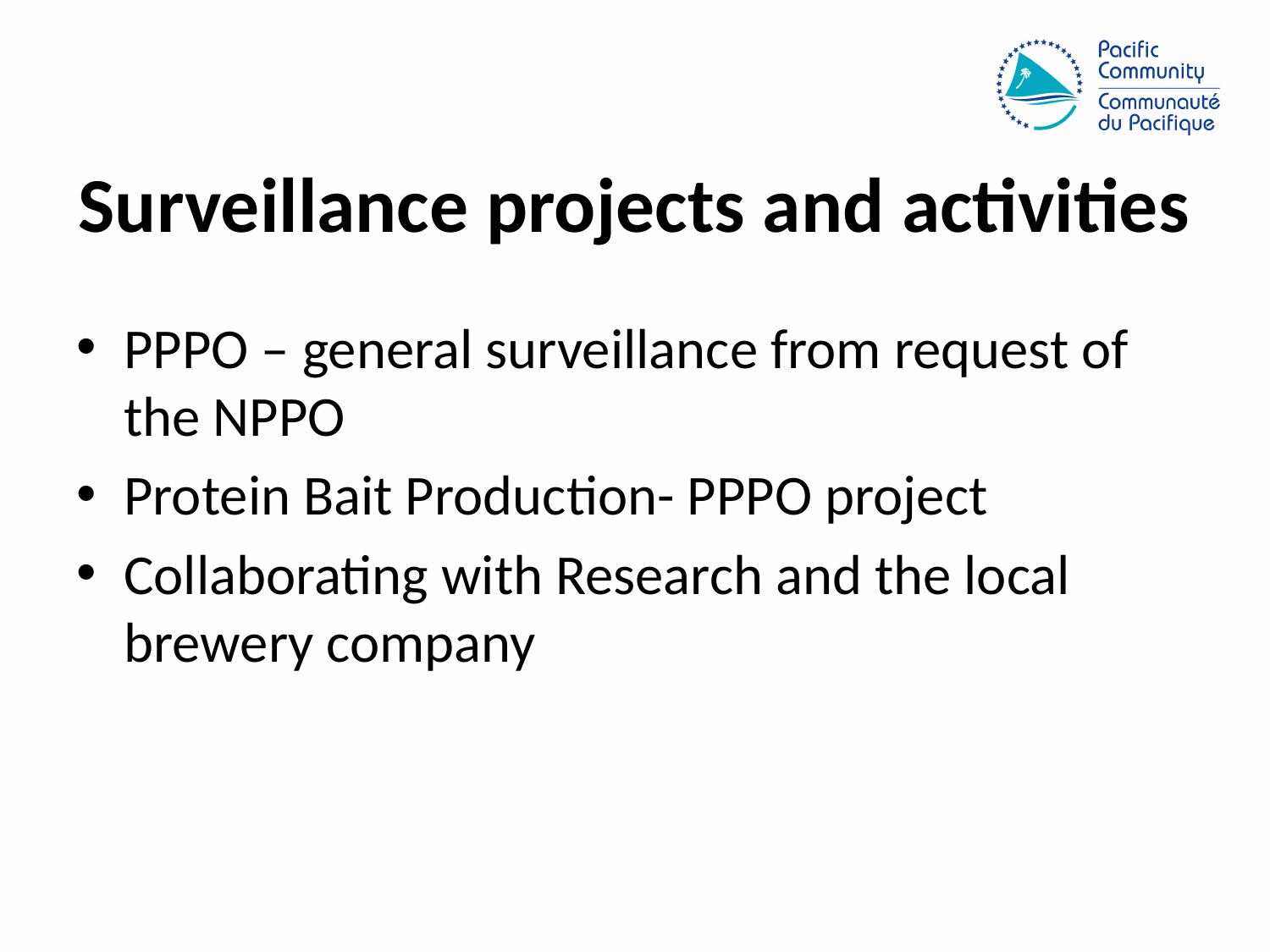

# Surveillance projects and activities
PPPO – general surveillance from request of the NPPO
Protein Bait Production- PPPO project
Collaborating with Research and the local brewery company